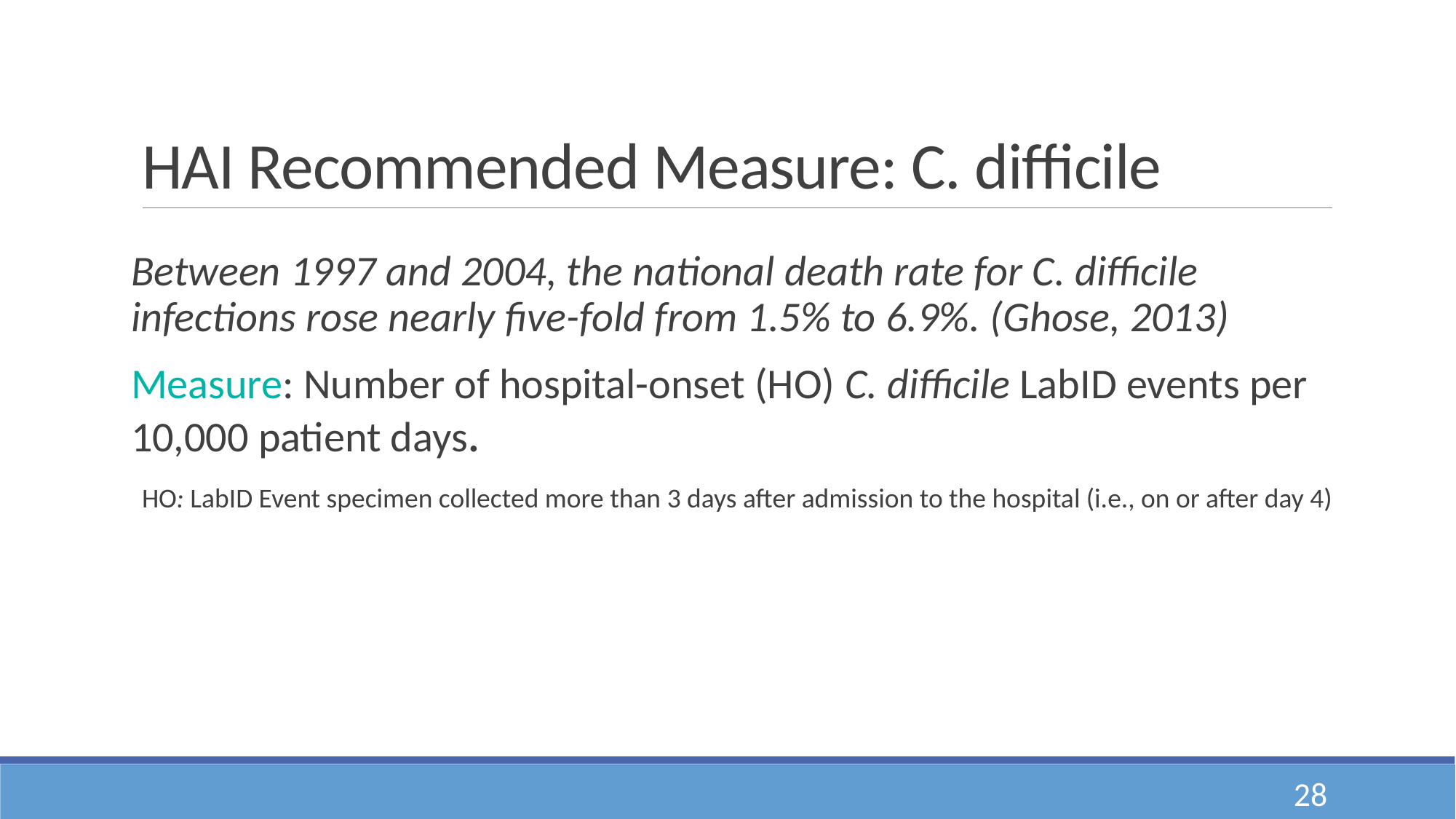

# HAI Recommended Measure: C. difficile
Between 1997 and 2004, the national death rate for C. difficile infections rose nearly five-fold from 1.5% to 6.9%. (Ghose, 2013)
Measure: Number of hospital-onset (HO) C. difficile LabID events per 10,000 patient days.
HO: LabID Event specimen collected more than 3 days after admission to the hospital (i.e., on or after day 4)

28